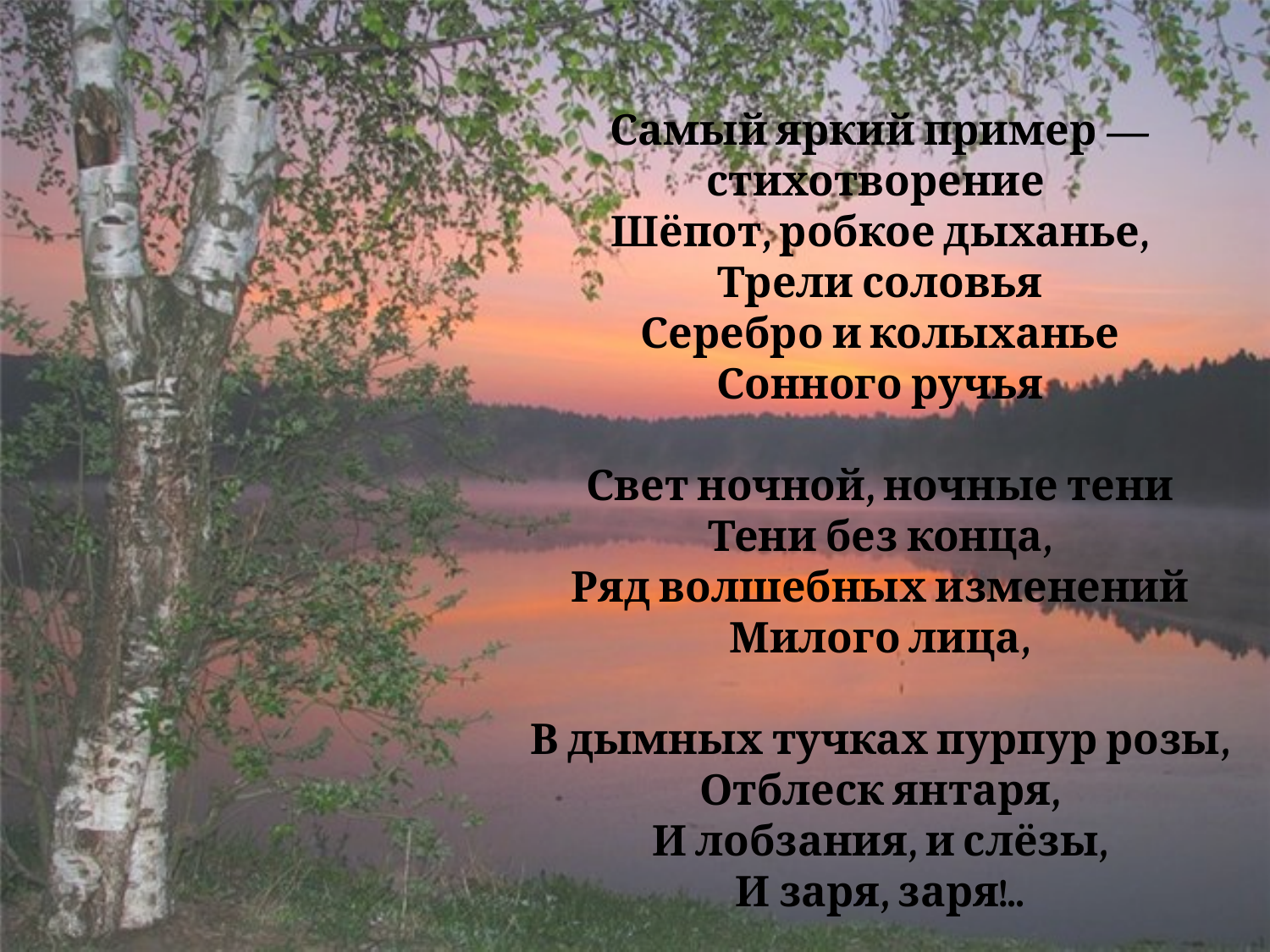

Самый яркий пример — стихотворение
Шёпот, робкое дыханье,
Трели соловья
Серебро и колыханье
Сонного ручья
Свет ночной, ночные тени
Тени без конца,
Ряд волшебных изменений
Милого лица,
В дымных тучках пурпур розы,
Отблеск янтаря,
И лобзания, и слёзы,
И заря, заря!..